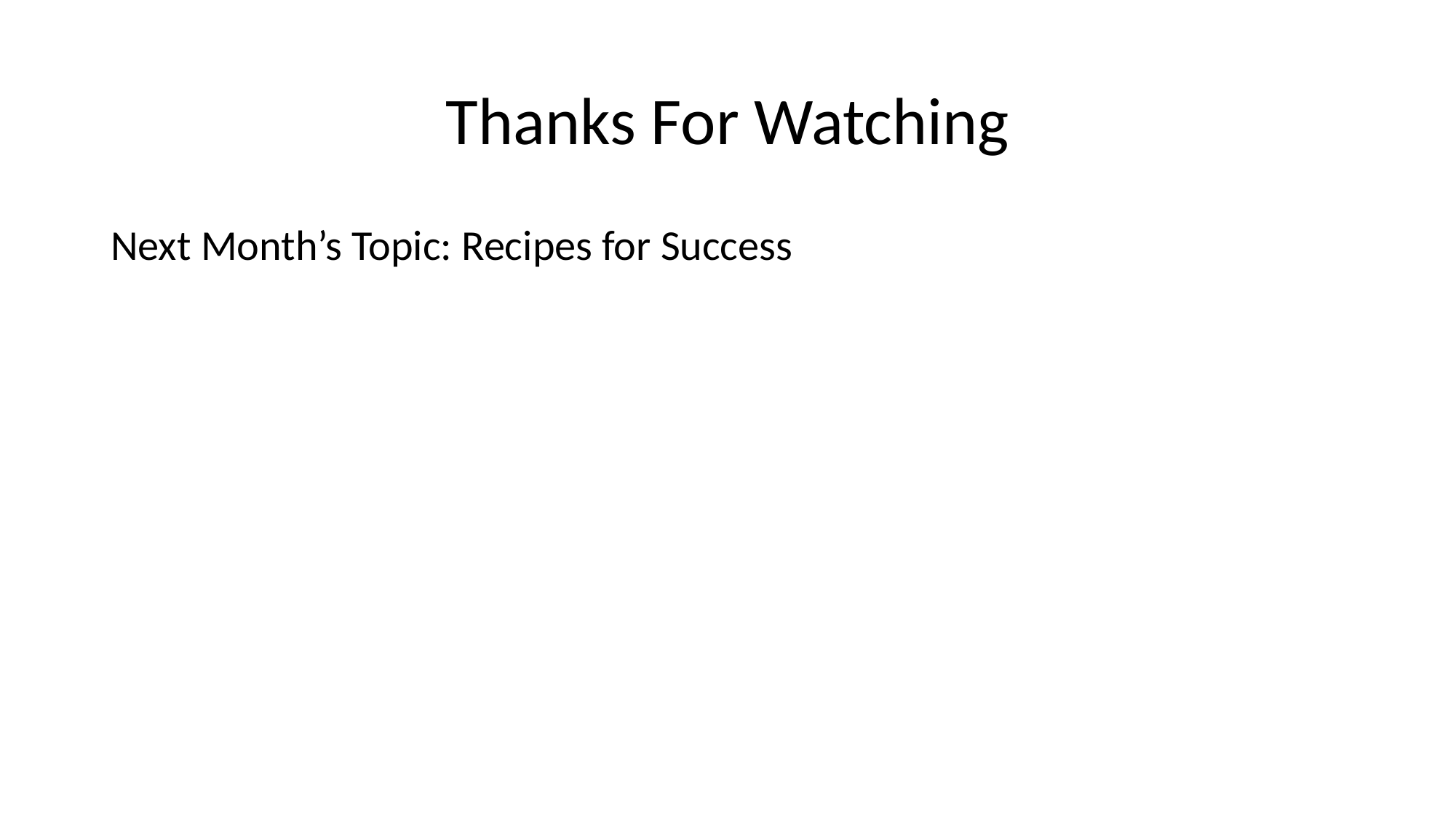

# Thanks For Watching
Next Month’s Topic: Recipes for Success